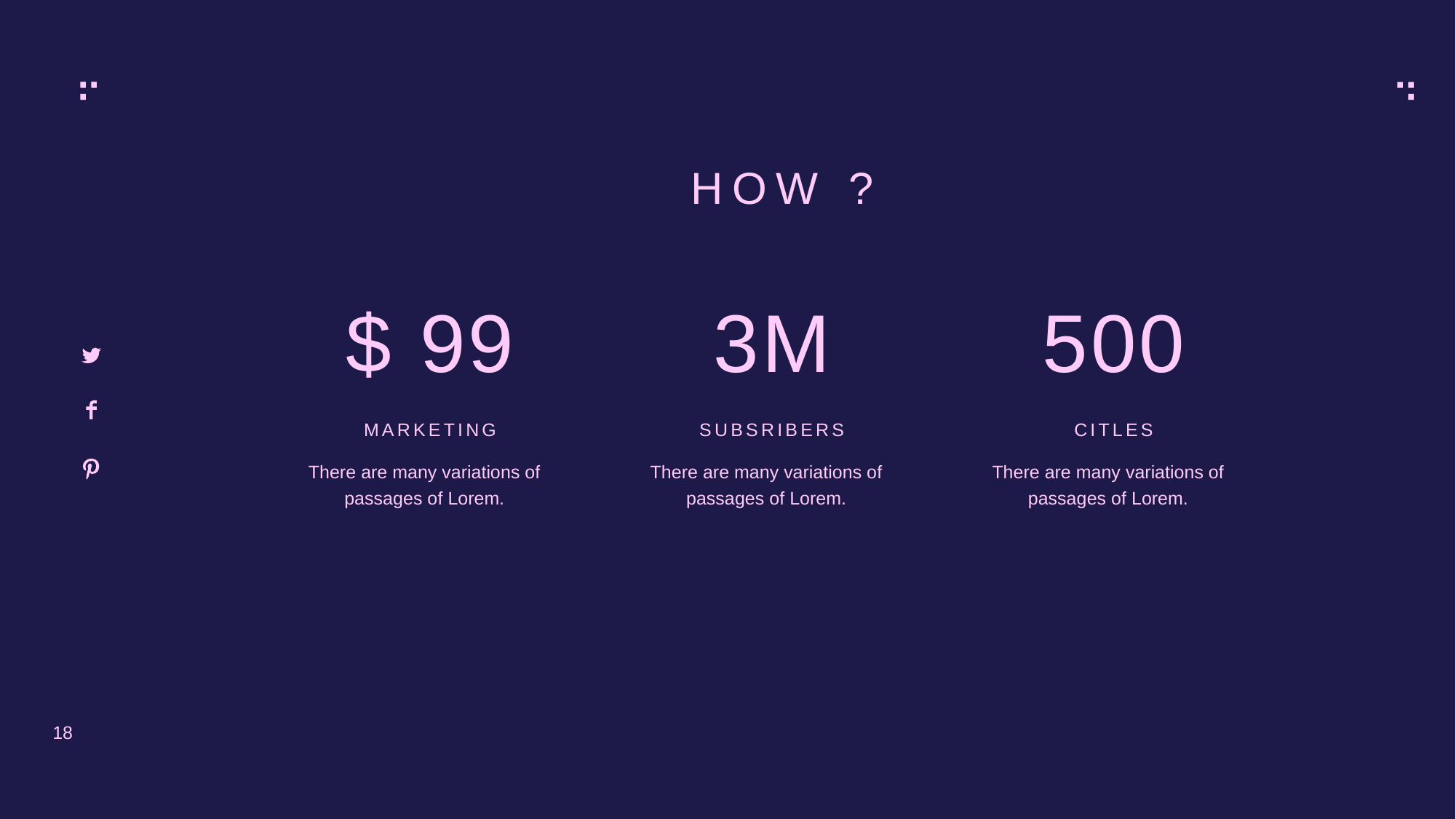

HOW ?
e7d195523061f1c0c2b73831c94a3edc981f60e396d3e182073EE1468018468A7F192AE5E5CD515B6C3125F8AF6E4EE646174E8CF0B46FD19828DCE8CDA3B3A044A74F0E769C5FA8CB87AB6FC303C8BA3785FAC64AF5424764E128FECAE4CC72BD54E486F2F2A60F51B8A1D54097D49F626B96969F5CCE921267A92A2F22AC8A839D5EE3DCAA21587D0441DCE9CD8276
$ 99
MARKETING
There are many variations of passages of Lorem.
3M
SUBSRIBERS
There are many variations of passages of Lorem.
500
CITLES
There are many variations of passages of Lorem.